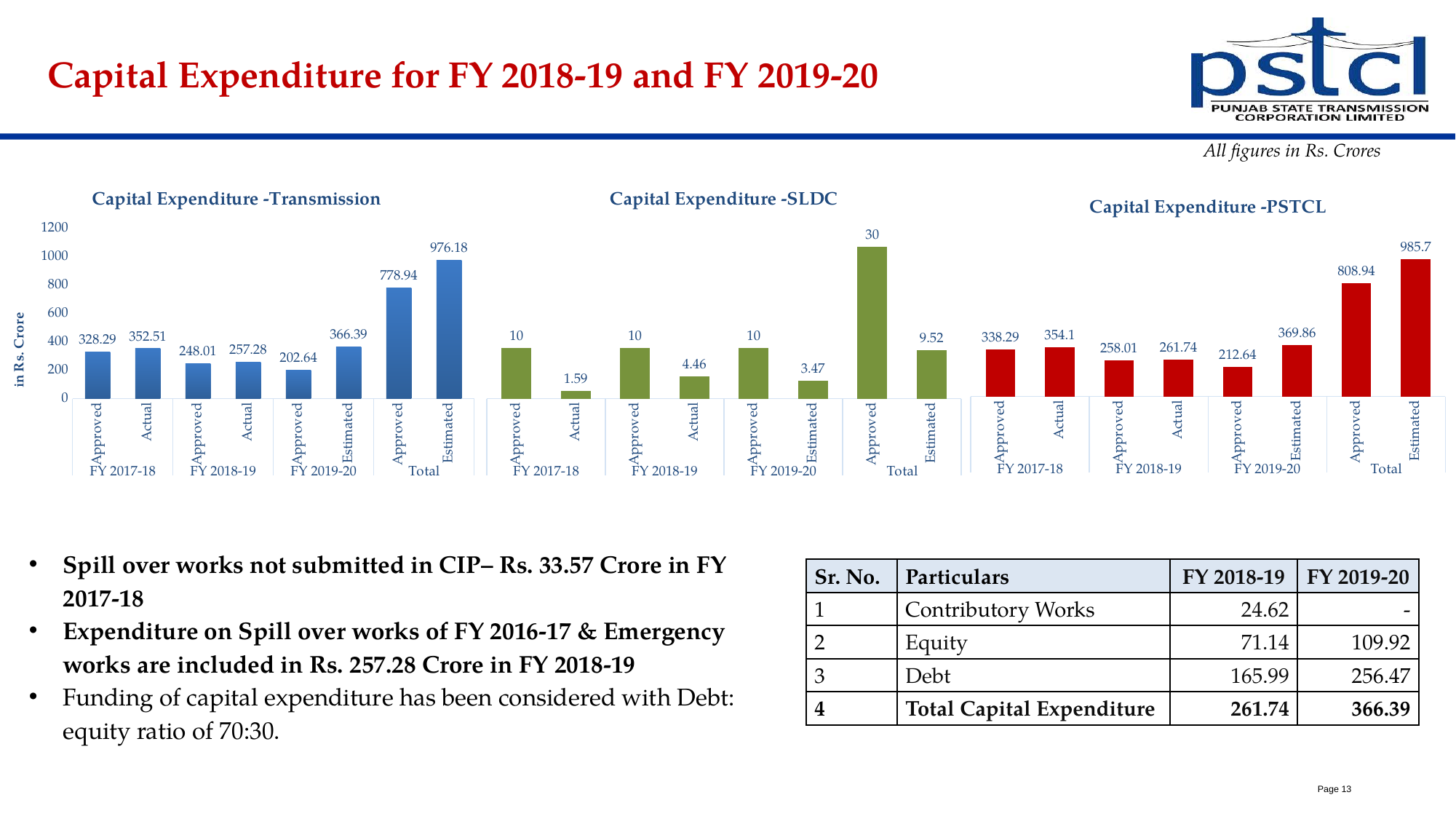

# Capital Expenditure for FY 2018-19 and FY 2019-20
All figures in Rs. Crores

### Chart:

| Category | Capital Expenditure -Transmission |
|---|---|
| Approved | 328.29 |
| Actual | 352.51 |
| Approved | 248.01 |
| Actual | 257.28 |
| Approved | 202.64 |
| Estimated | 366.39 |
| Approved | 778.9399999999999 |
| Estimated | 976.18 |

### Chart:

| Category | Capital Expenditure -SLDC |
|---|---|
| Approved | 10.0 |
| Actual | 1.59 |
| Approved | 10.0 |
| Actual | 4.46 |
| Approved | 10.0 |
| Estimated | 3.47 |
| Approved | 30.0 |
| Estimated | 9.52 |

### Chart:

| Category | Capital Expenditure -PSTCL |
|---|---|
| Approved | 338.29 |
| Actual | 354.09999999999997 |
| Approved | 258.01 |
| Actual | 261.73999999999995 |
| Approved | 212.64 |
| Estimated | 369.86 |
| Approved | 808.9399999999999 |
| Estimated | 985.6999999999999 |
Spill over works not submitted in CIP– Rs. 33.57 Crore in FY 2017-18
Expenditure on Spill over works of FY 2016-17 & Emergency works are included in Rs. 257.28 Crore in FY 2018-19
Funding of capital expenditure has been considered with Debt: equity ratio of 70:30.
| Sr. No. | Particulars | FY 2018-19 | FY 2019-20 |
| --- | --- | --- | --- |
| 1 | Contributory Works | 24.62 | - |
| 2 | Equity | 71.14 | 109.92 |
| 3 | Debt | 165.99 | 256.47 |
| 4 | Total Capital Expenditure | 261.74 | 366.39 |